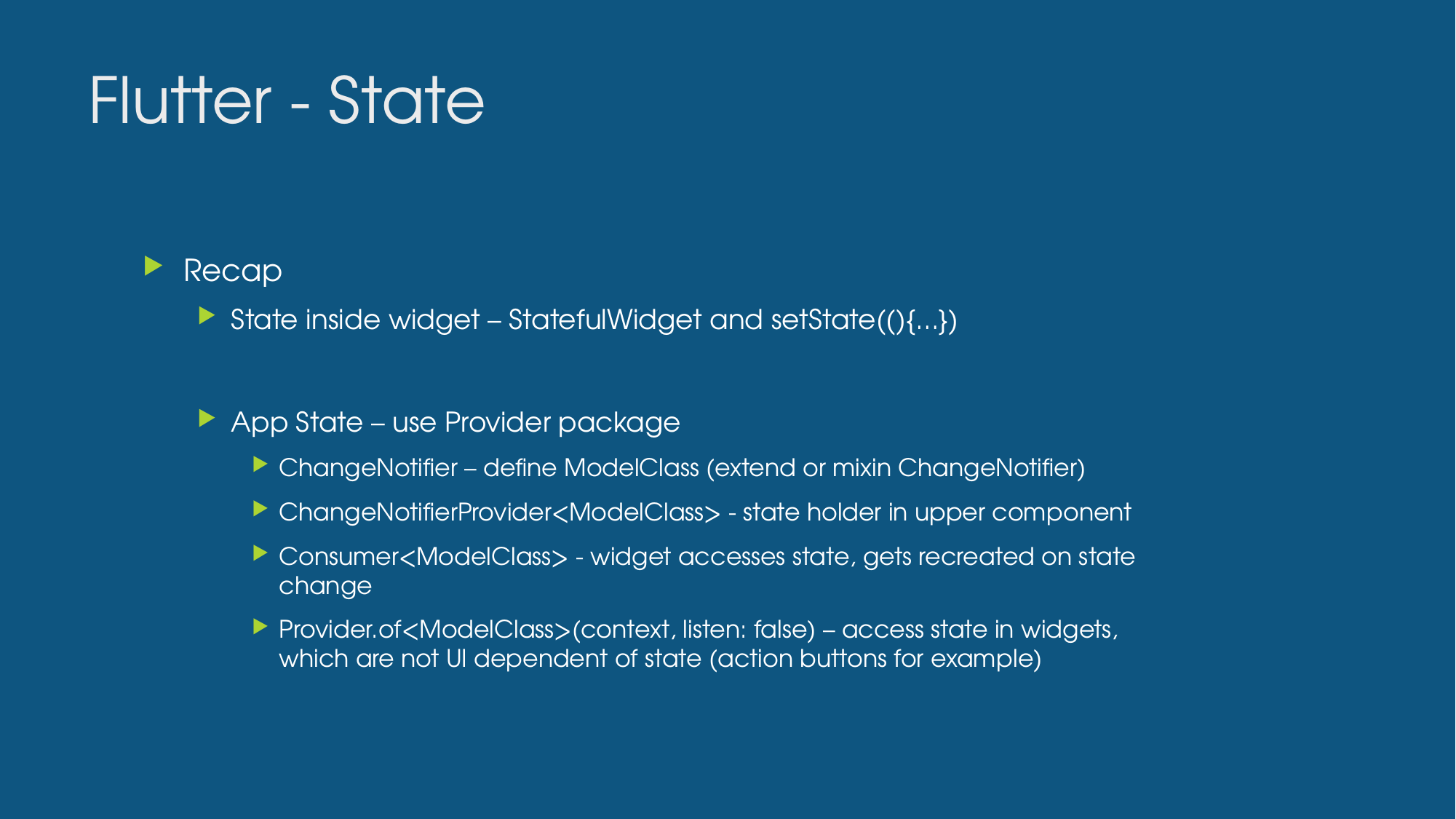

15
# Flutter - State
Recap
State inside widget – StatefulWidget and setState((){…})

App State – use Provider package
ChangeNotifier – define ModelClass (extend or mixin ChangeNotifier)
ChangeNotifierProvider<ModelClass> - state holder in upper component
Consumer<ModelClass> - widget accesses state, gets recreated on state change
Provider.of<ModelClass>(context, listen: false) – access state in widgets, which are not UI dependent of state (action buttons for example)